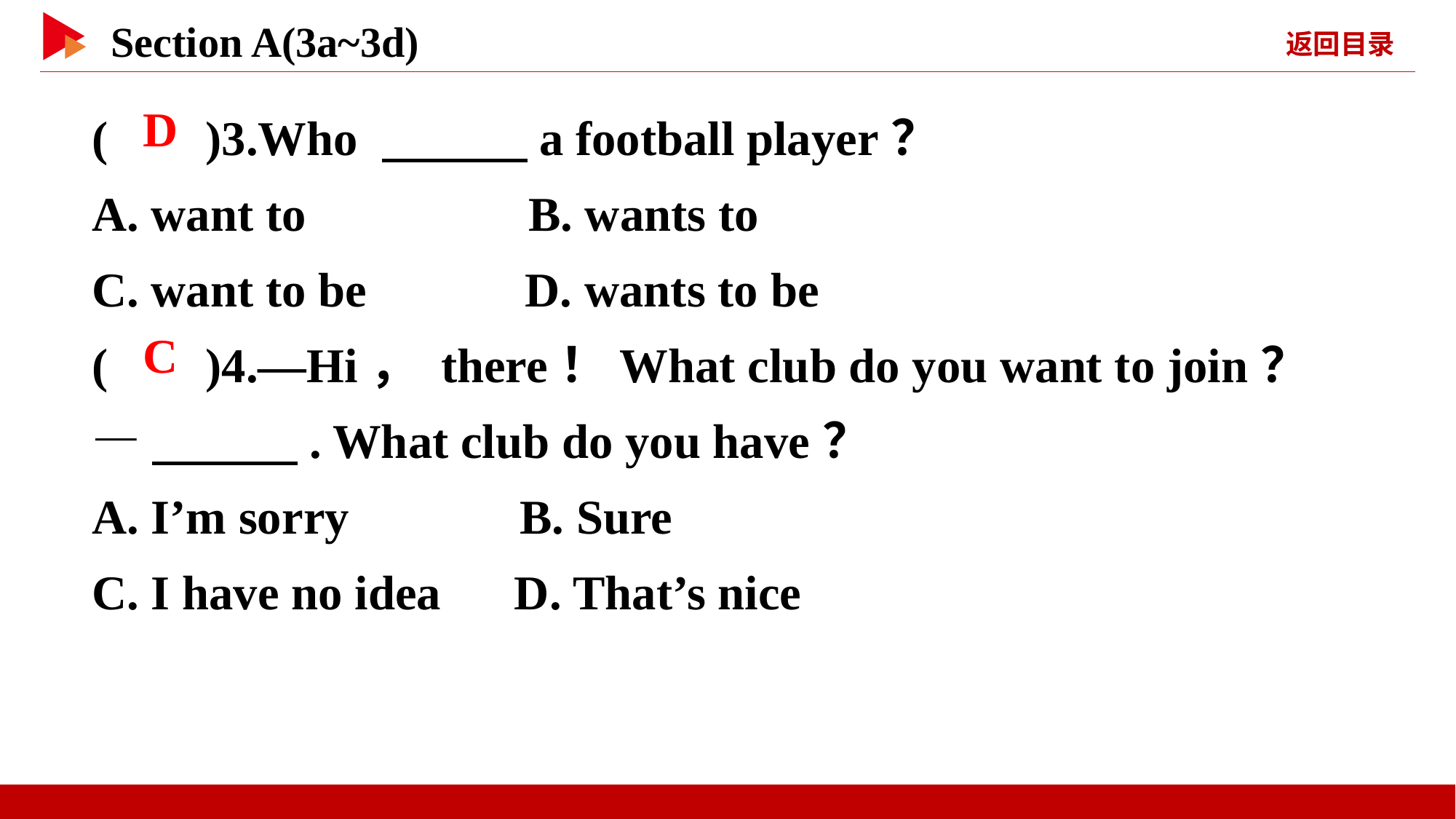

(        )3.Who 　　　a football player？
A. want to             	B. wants to
C. want to be             D. wants to be
(        )4.—Hi， there！What club do you want to join？
—　　　. What club do you have？
A. I’m sorry              B. Sure
C. I have no idea      D. That’s nice
   D
   C